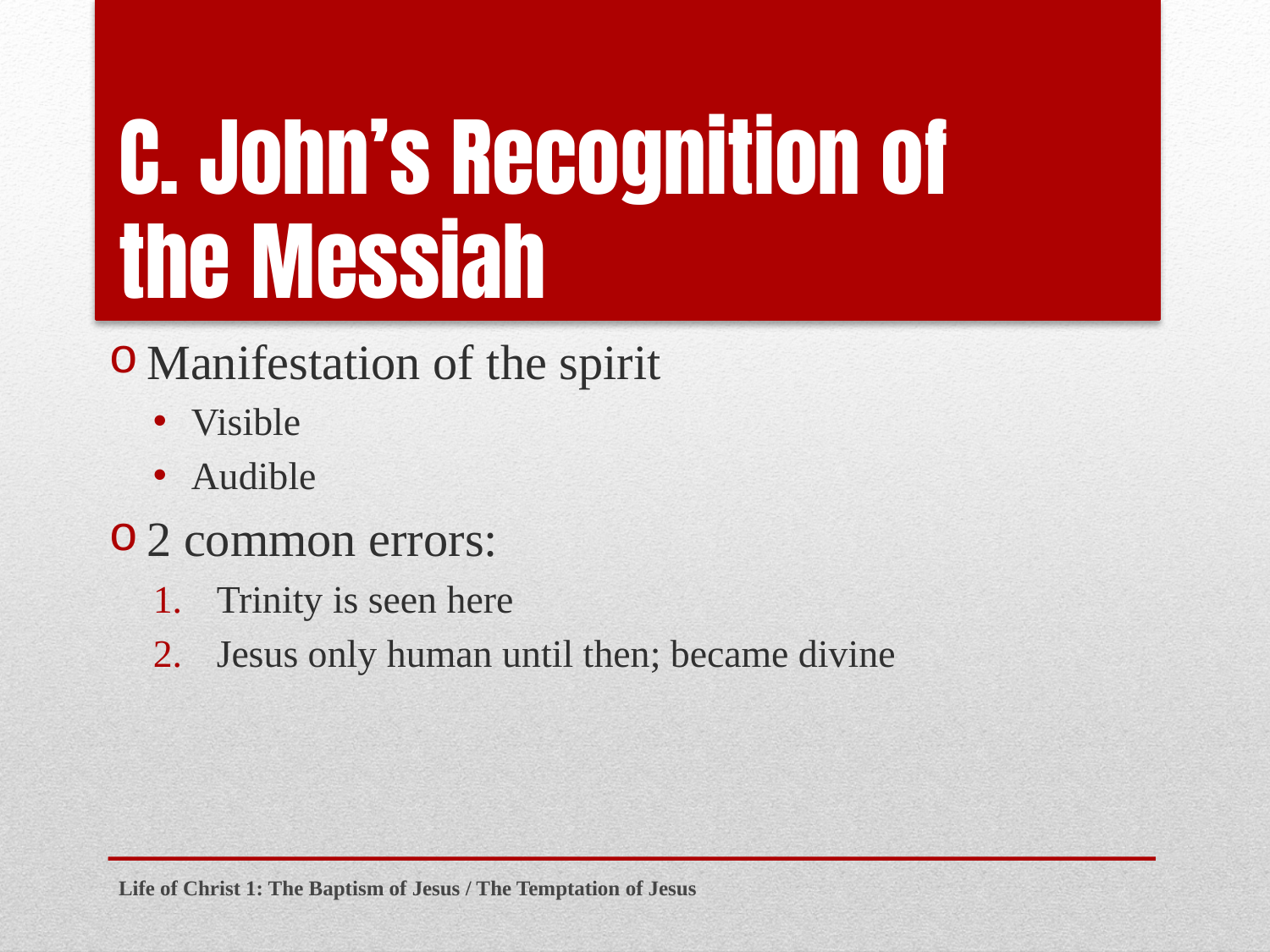

# C. John’s Recognition of the Messiah
Manifestation of the spirit
Visible
Audible
2 common errors:
Trinity is seen here
Jesus only human until then; became divine
Life of Christ 1: The Baptism of Jesus / The Temptation of Jesus